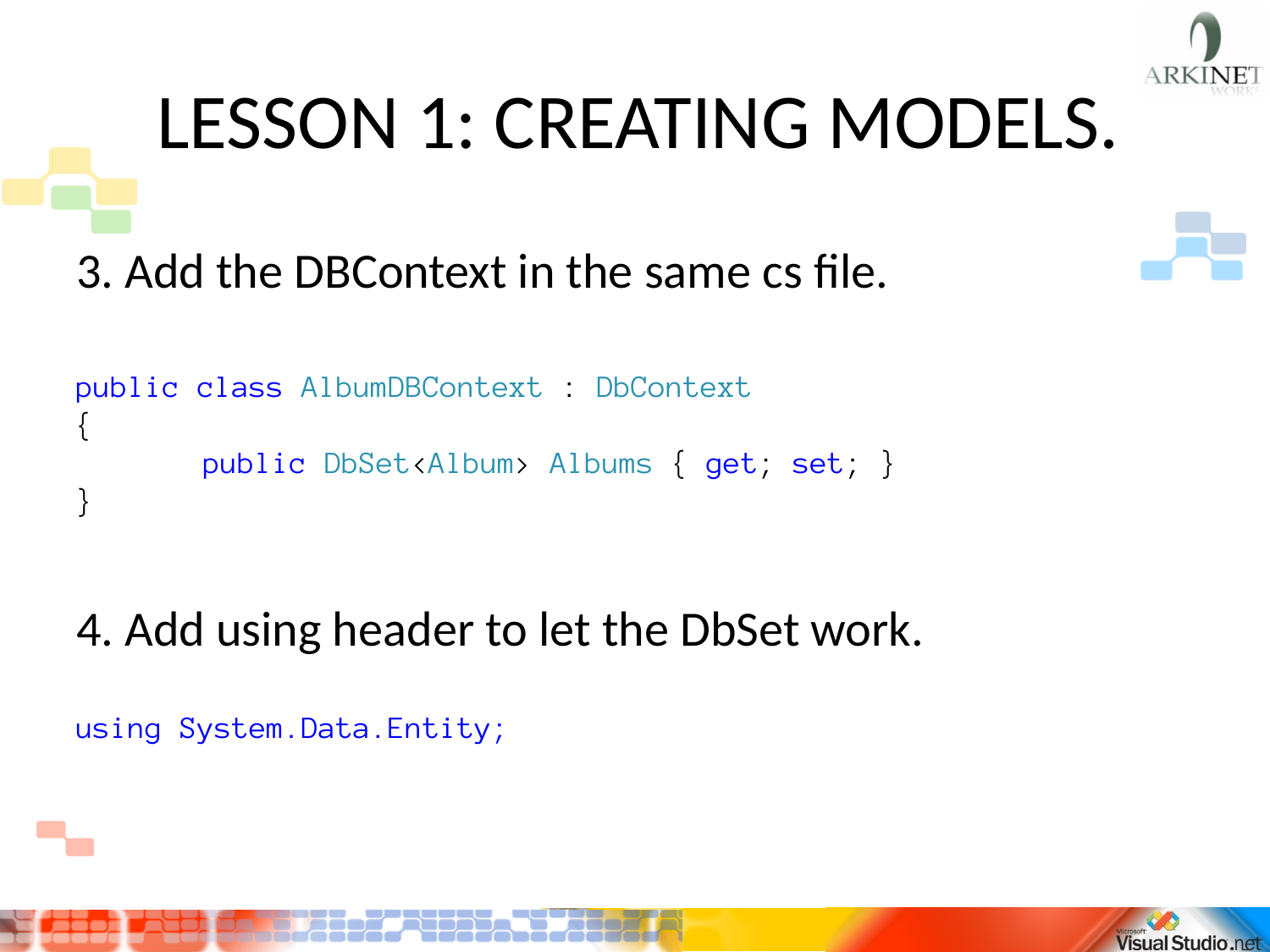

# LESSON 1: CREATING MODELS.
3. Add the DBContext in the same cs file.

public class AlbumDBContext : DbContext
{
	public DbSet<Album> Albums { get; set; }
}

4. Add using header to let the DbSet work.

using System.Data.Entity;